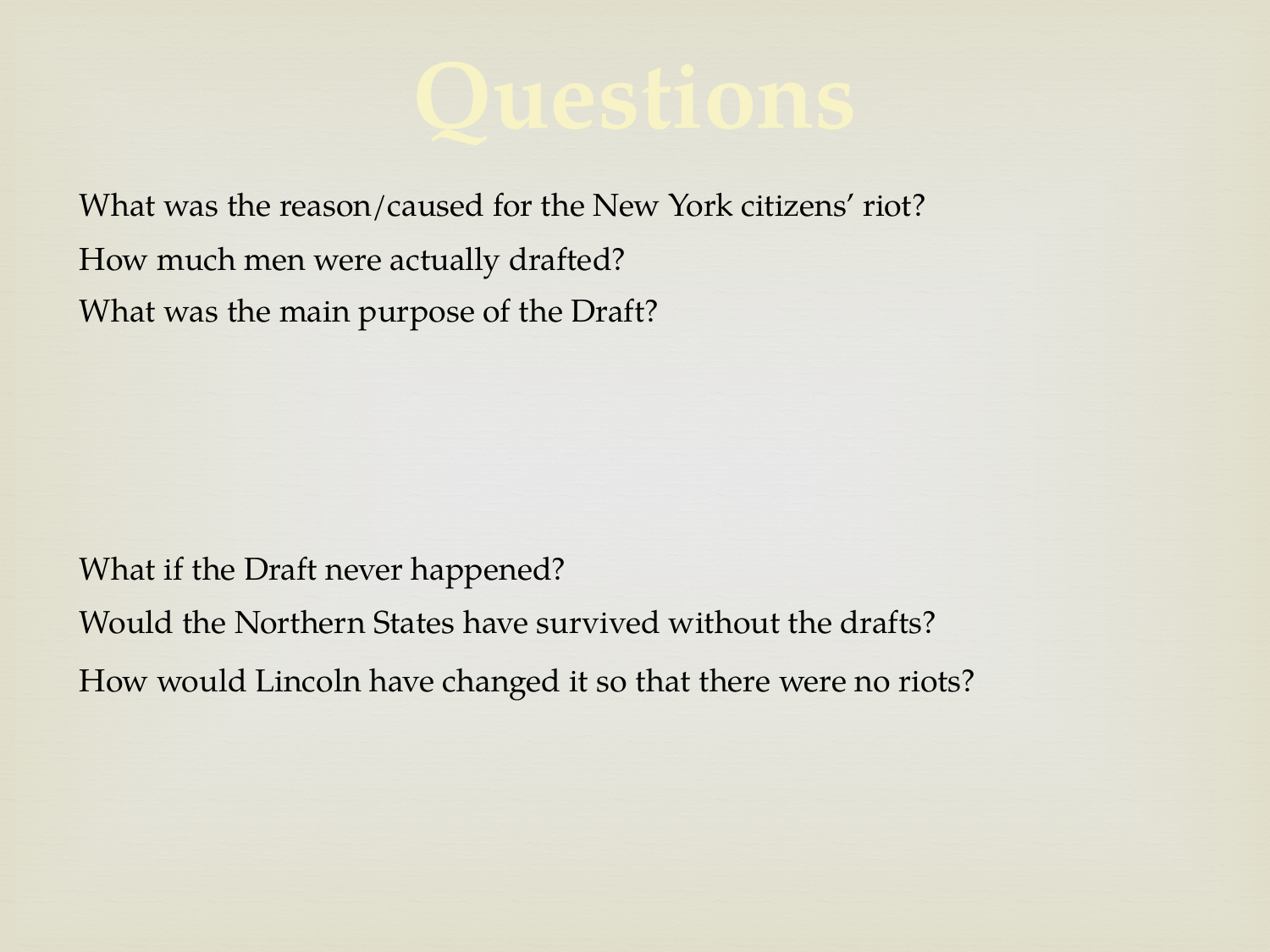

Questions
What was the reason/caused for the New York citizens’ riot?
How much men were actually drafted?
What was the main purpose of the Draft?
What if the Draft never happened?
Would the Northern States have survived without the drafts?
How would Lincoln have changed it so that there were no riots?